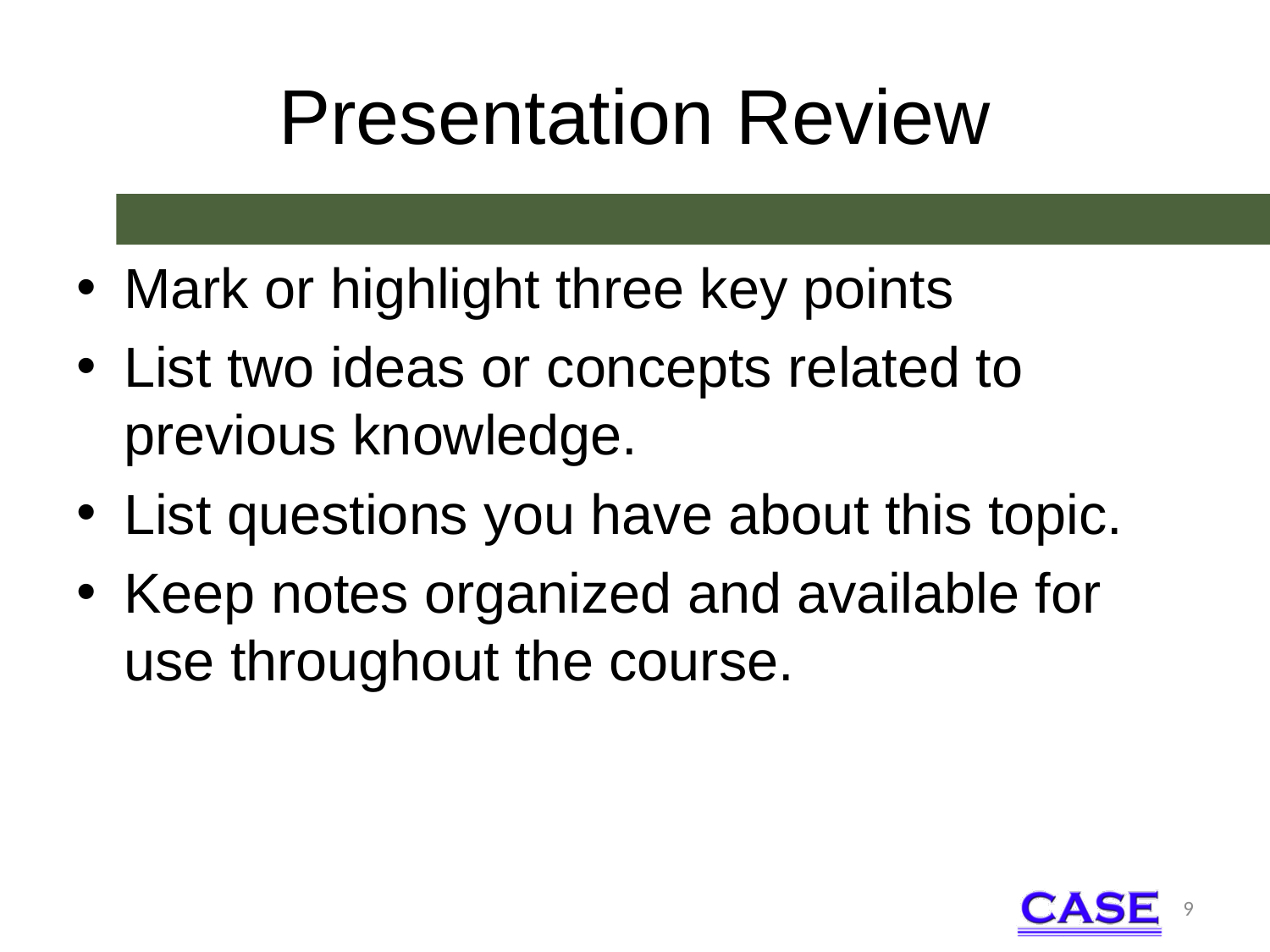

# Presentation Review
Mark or highlight three key points
List two ideas or concepts related to previous knowledge.
List questions you have about this topic.
Keep notes organized and available for use throughout the course.
9